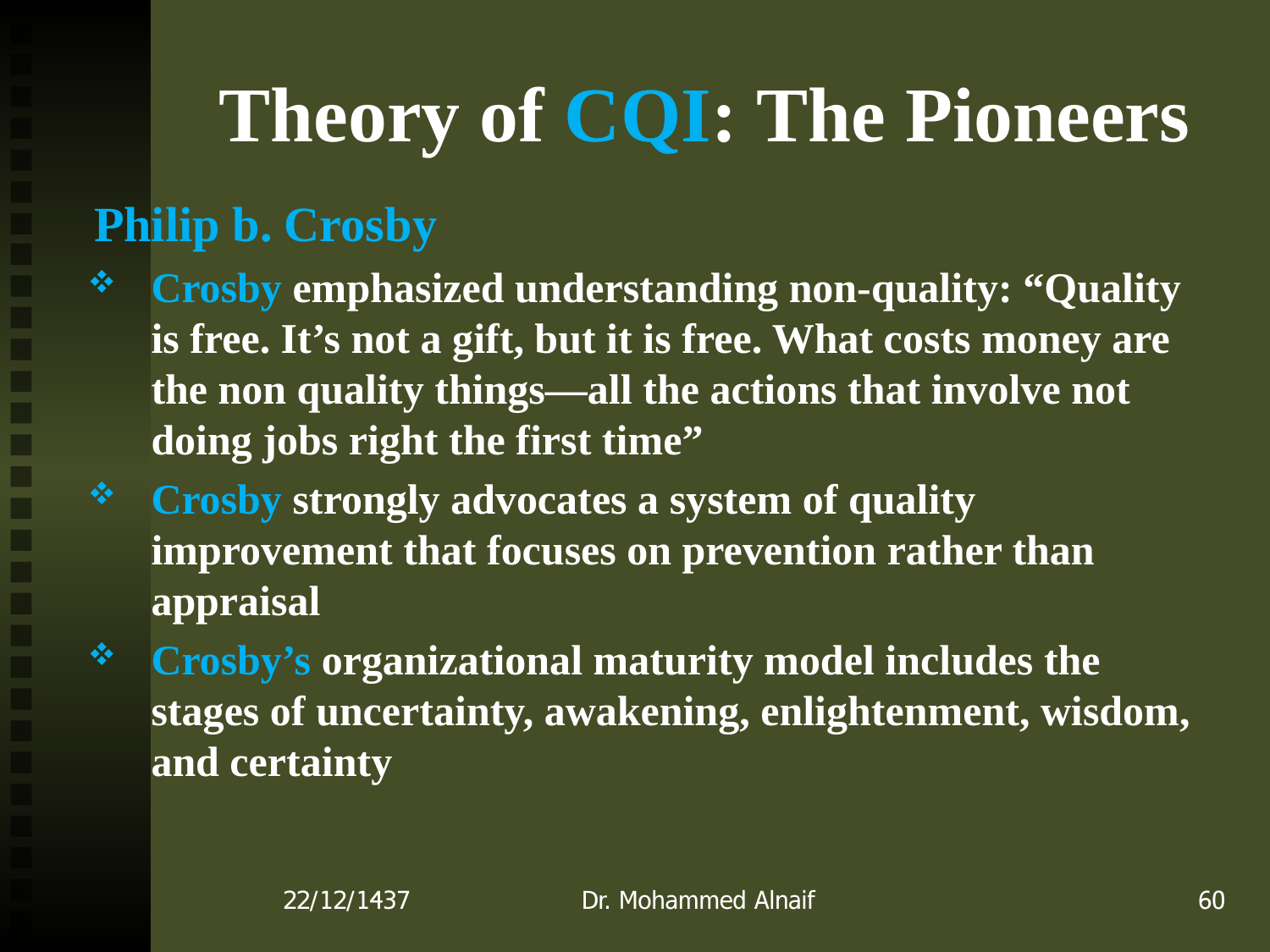

# Theory of CQI: The Pioneers
Philip b. Crosby
Crosby emphasized understanding non-quality: “Quality is free. It’s not a gift, but it is free. What costs money are the non quality things—all the actions that involve not doing jobs right the first time”
Crosby strongly advocates a system of quality improvement that focuses on prevention rather than appraisal
Crosby’s organizational maturity model includes the stages of uncertainty, awakening, enlightenment, wisdom, and certainty
22/12/1437
Dr. Mohammed Alnaif
60